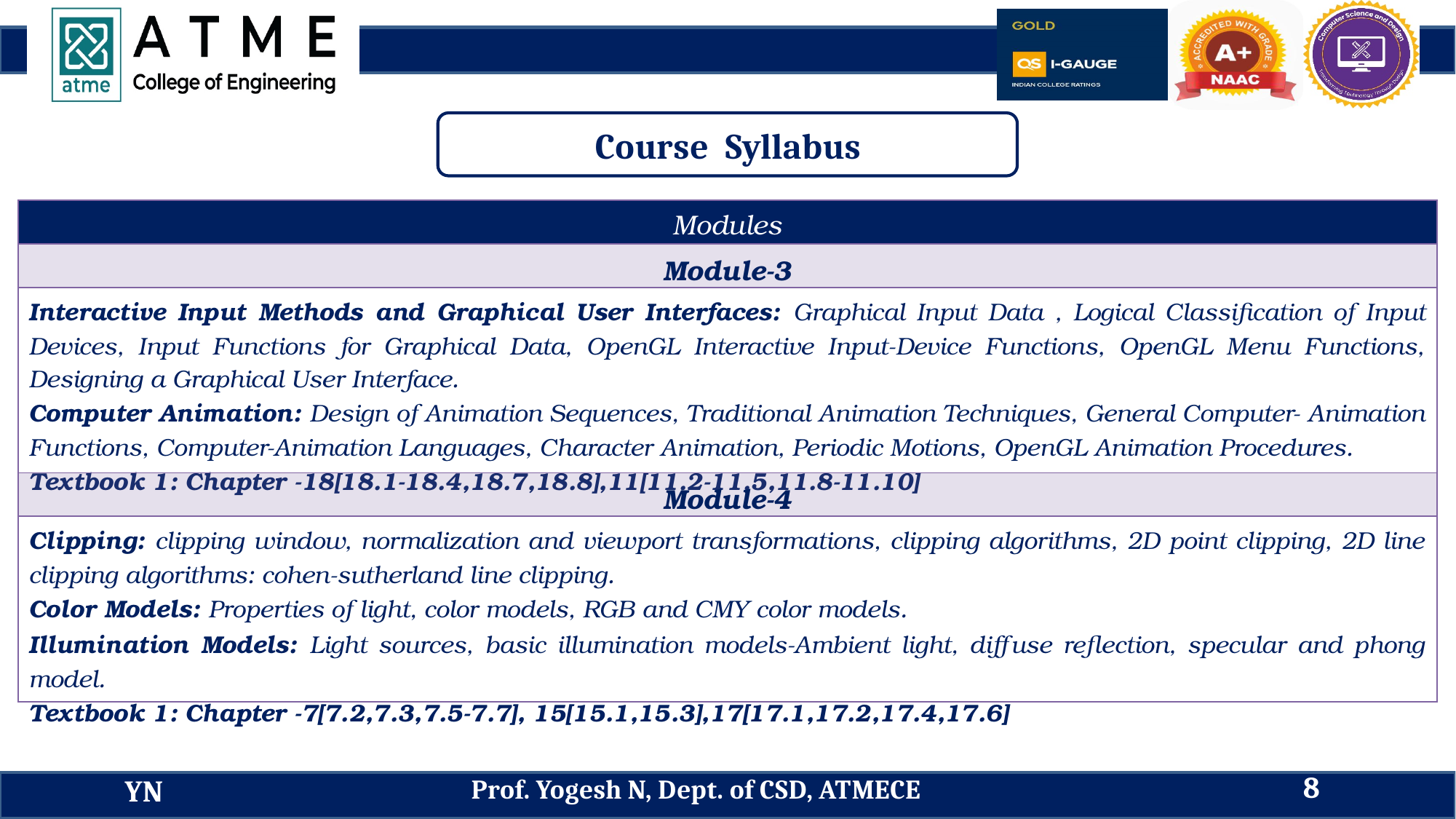

Course  Syllabus
| Modules |
| --- |
| Module-3 |
| Interactive Input Methods and Graphical User Interfaces: Graphical Input Data , Logical Classification of Input Devices, Input Functions for Graphical Data, OpenGL Interactive Input-Device Functions, OpenGL Menu Functions, Designing a Graphical User Interface. Computer Animation: Design of Animation Sequences, Traditional Animation Techniques, General Computer- Animation Functions, Computer-Animation Languages, Character Animation, Periodic Motions, OpenGL Animation Procedures. Textbook 1: Chapter -18[18.1-18.4,18.7,18.8],11[11.2-11.5,11.8-11.10] |
| Module-4 |
| Clipping: clipping window, normalization and viewport transformations, clipping algorithms, 2D point clipping, 2D line clipping algorithms: cohen-sutherland line clipping. Color Models: Properties of light, color models, RGB and CMY color models. Illumination Models: Light sources, basic illumination models-Ambient light, diffuse reflection, specular and phong model. Textbook 1: Chapter -7[7.2,7.3,7.5-7.7], 15[15.1,15.3],17[17.1,17.2,17.4,17.6] |
8
Prof. Yogesh N, Dept. of CSD, ATMECE
YN